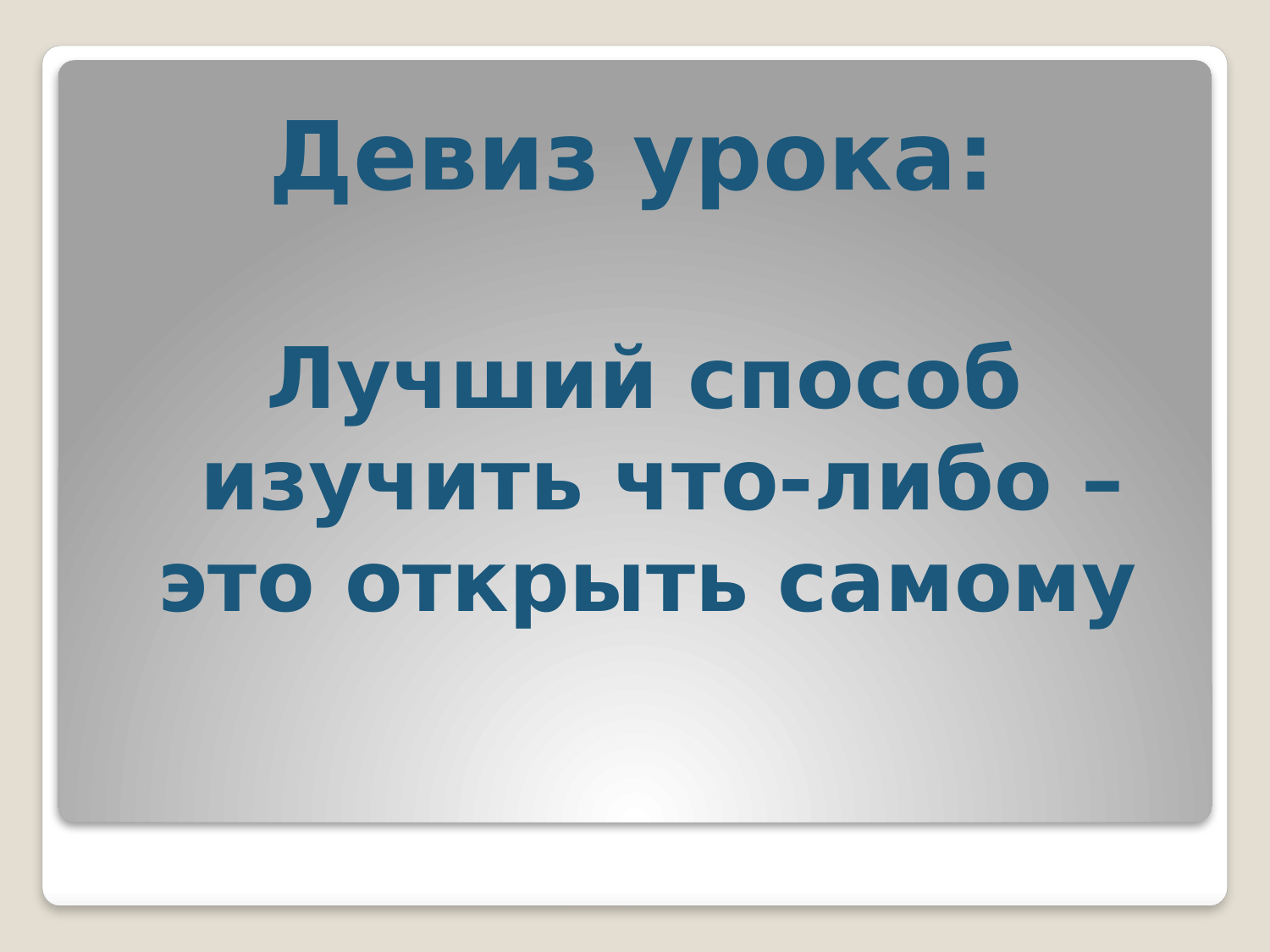

# Девиз урока:
Лучший способ изучить что-либо – это открыть самому